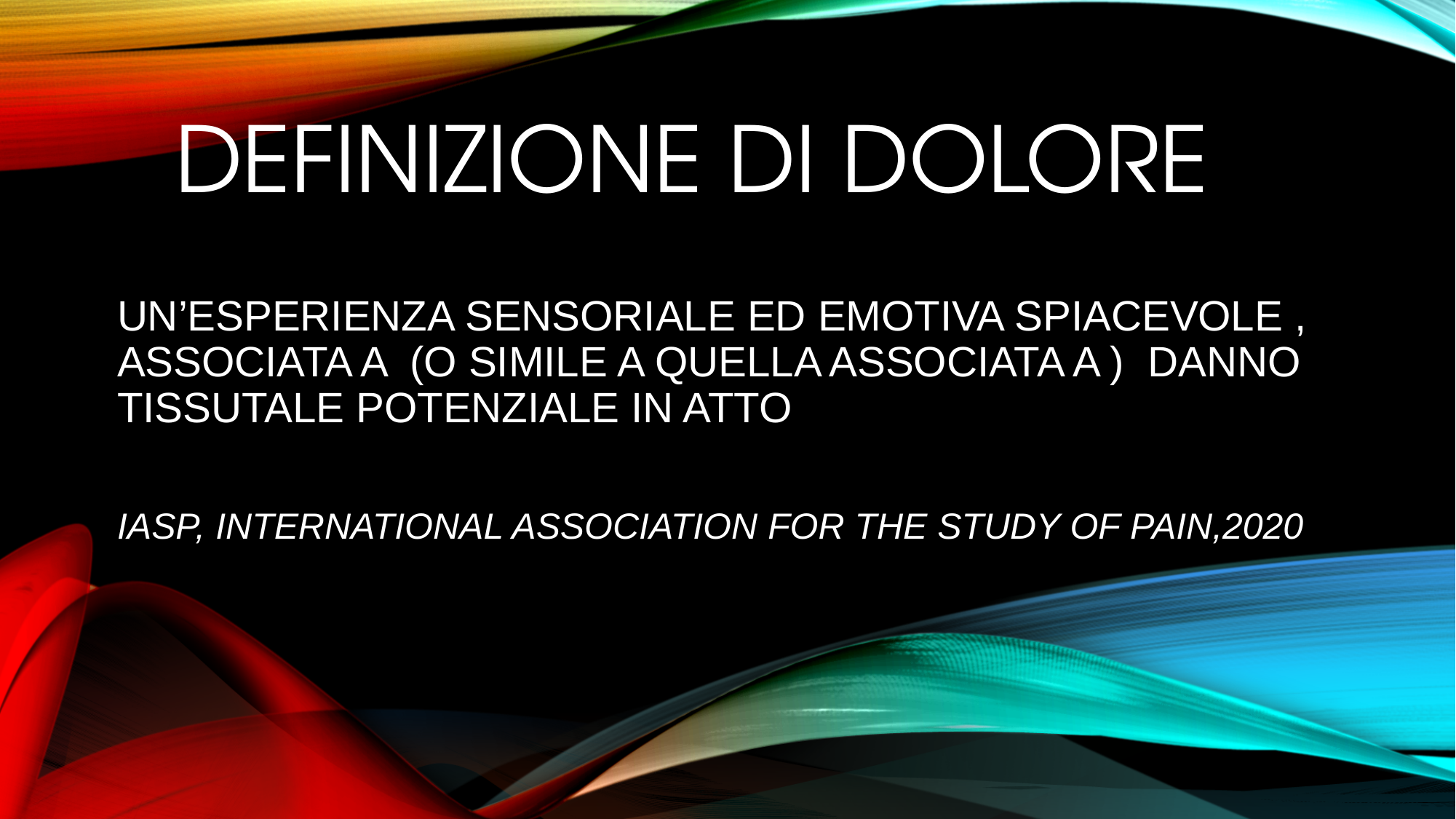

# DEFINIZIONE DI DOLORE
UN’ESPERIENZA SENSORIALE ED EMOTIVA SPIACEVOLE , ASSOCIATA A  (O SIMILE A QUELLA ASSOCIATA A )  DANNO TISSUTALE POTENZIALE IN ATTO

IASP, INTERNATIONAL ASSOCIATION FOR THE STUDY OF PAIN,2020